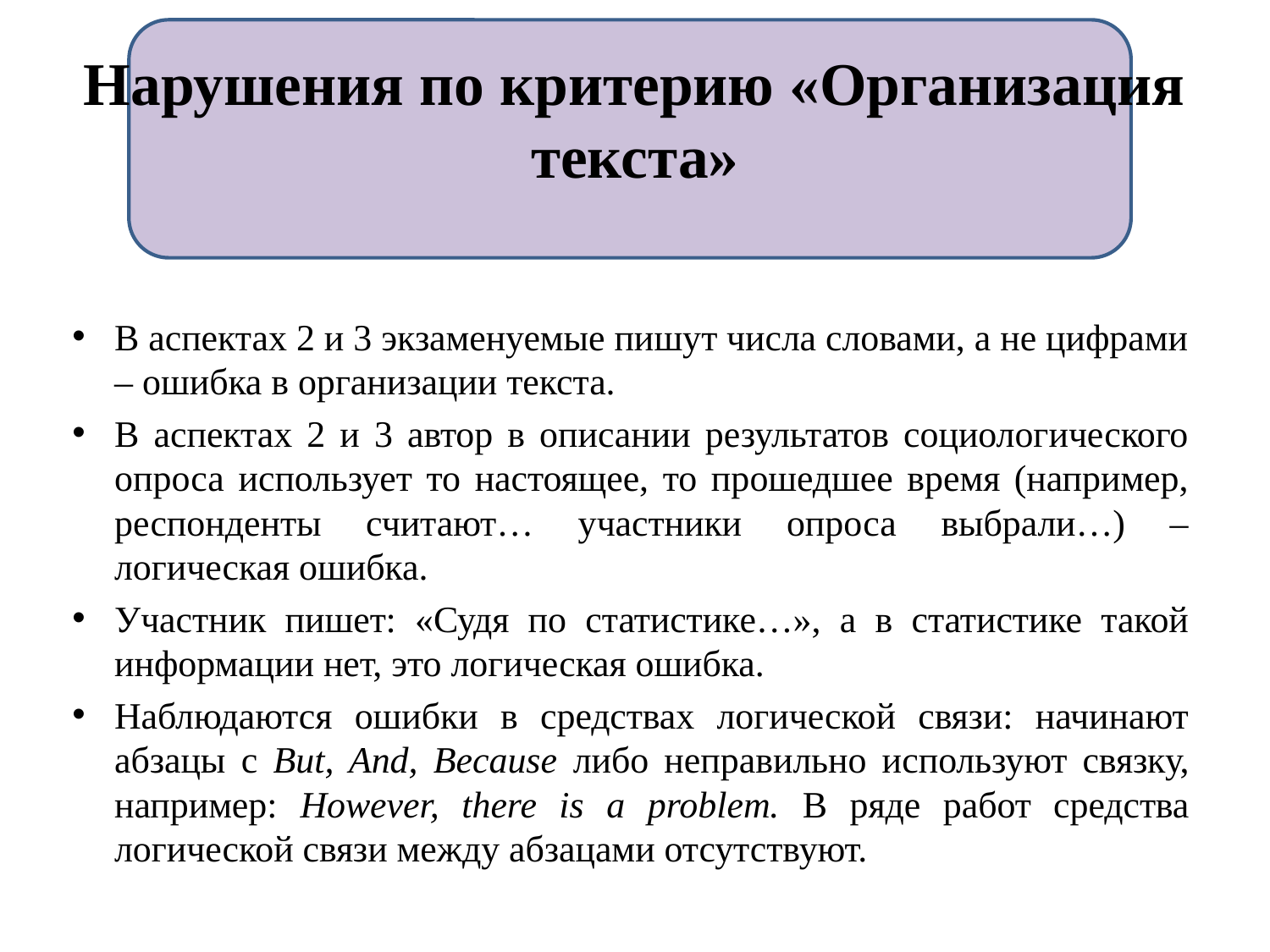

# Нарушения по критерию «Организация текста»

В аспектах 2 и 3 экзаменуемые пишут числа словами, а не цифрами – ошибка в организации текста.
В аспектах 2 и 3 автор в описании результатов социологического опроса использует то настоящее, то прошедшее время (например, респонденты считают… участники опроса выбрали…) – логическая ошибка.
Участник пишет: «Судя по статистике…», а в статистике такой информации нет, это логическая ошибка.
Наблюдаются ошибки в средствах логической связи: начинают абзацы с But, And, Because либо неправильно используют связку, например: However, there is a problem. В ряде работ средства логической связи между абзацами отсутствуют.